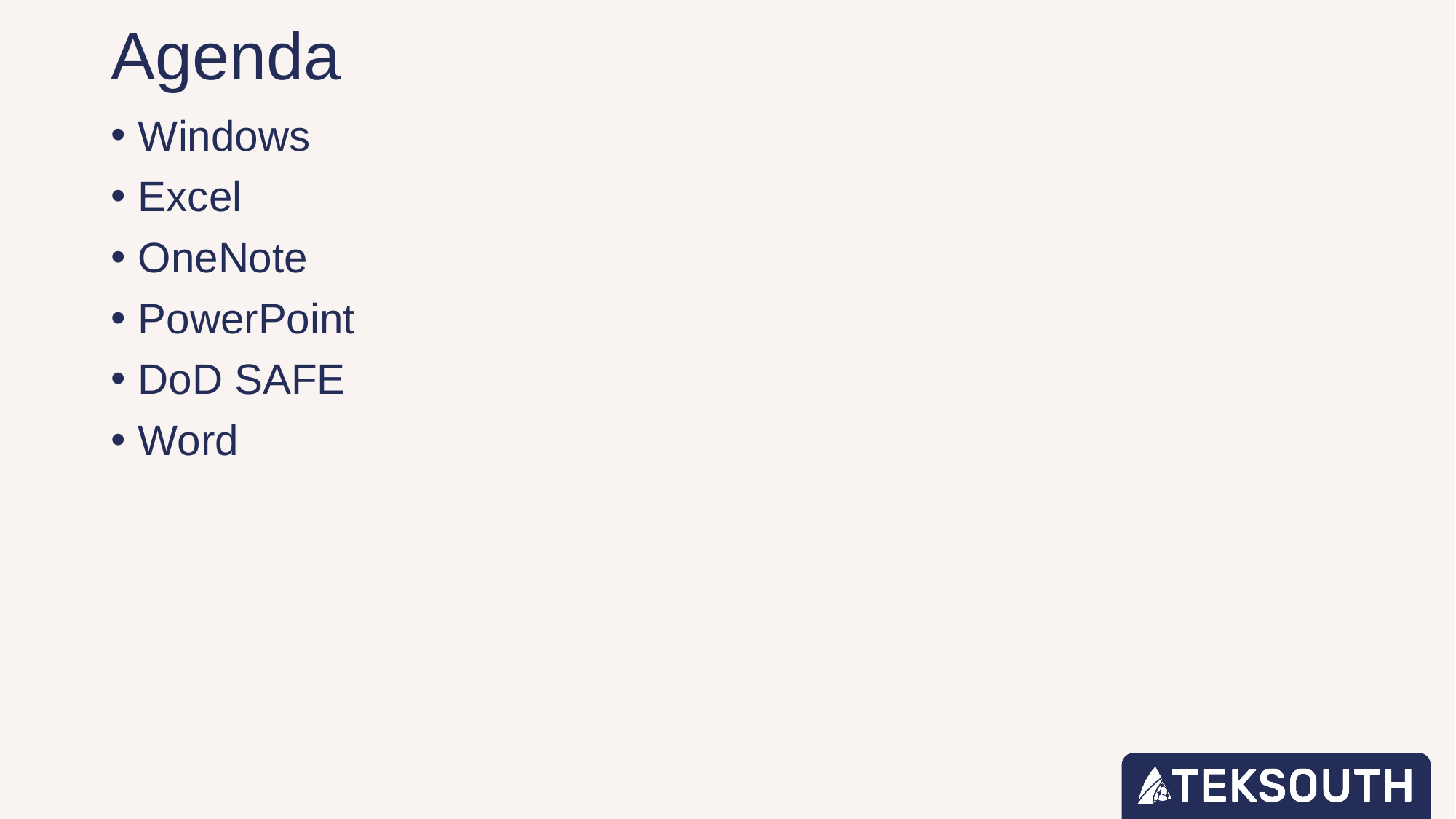

# Agenda
Windows
Excel
OneNote
PowerPoint
DoD SAFE
Word